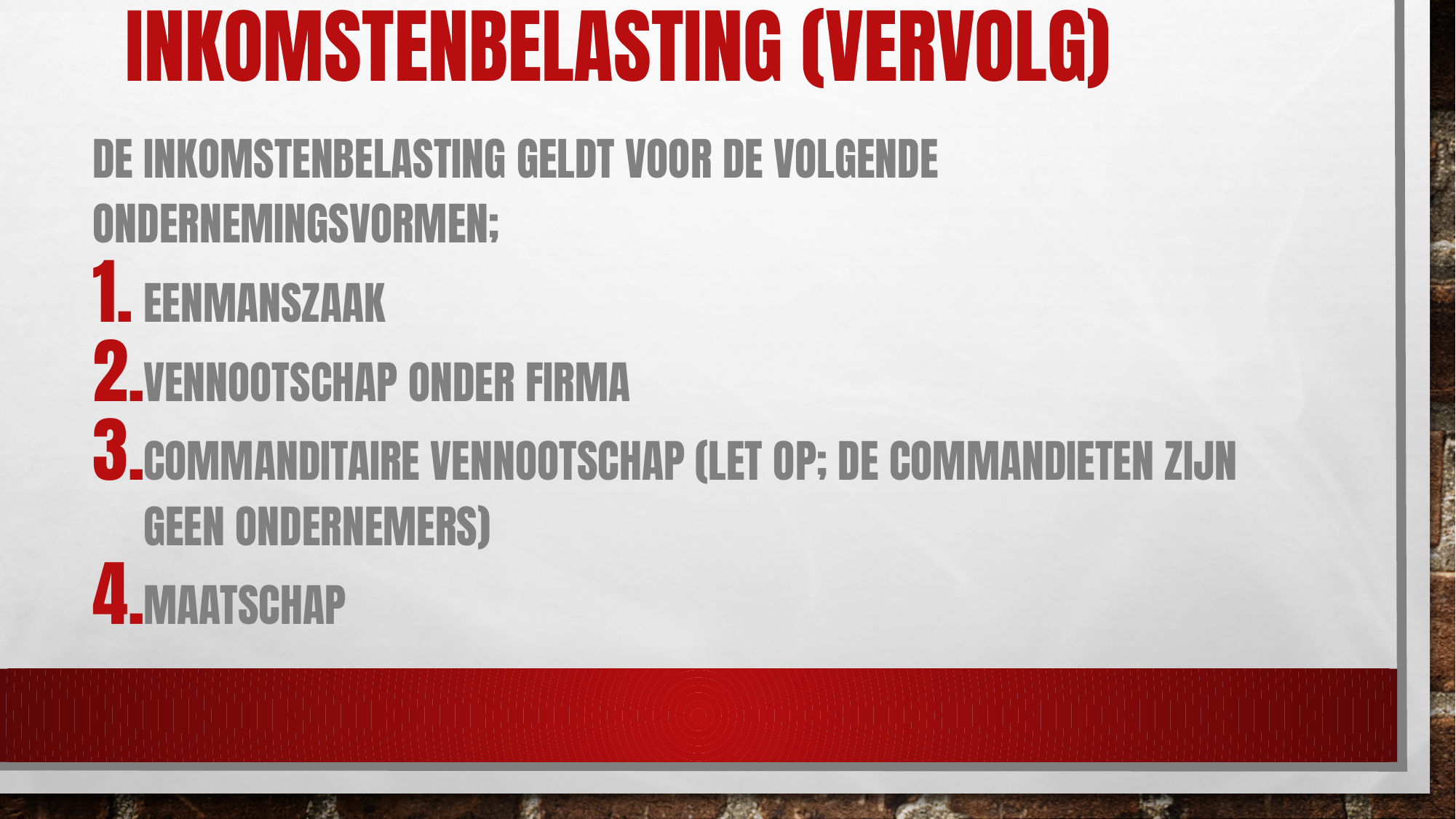

# Inkomstenbelasting (vervolg)
De inkomstenbelasting geldt voor de volgende ondernemingsvormen;
Eenmanszaak
Vennootschap onder firma
Commanditaire vennootschap (let op; de commandieten zijn geen ondernemers)
maatschap